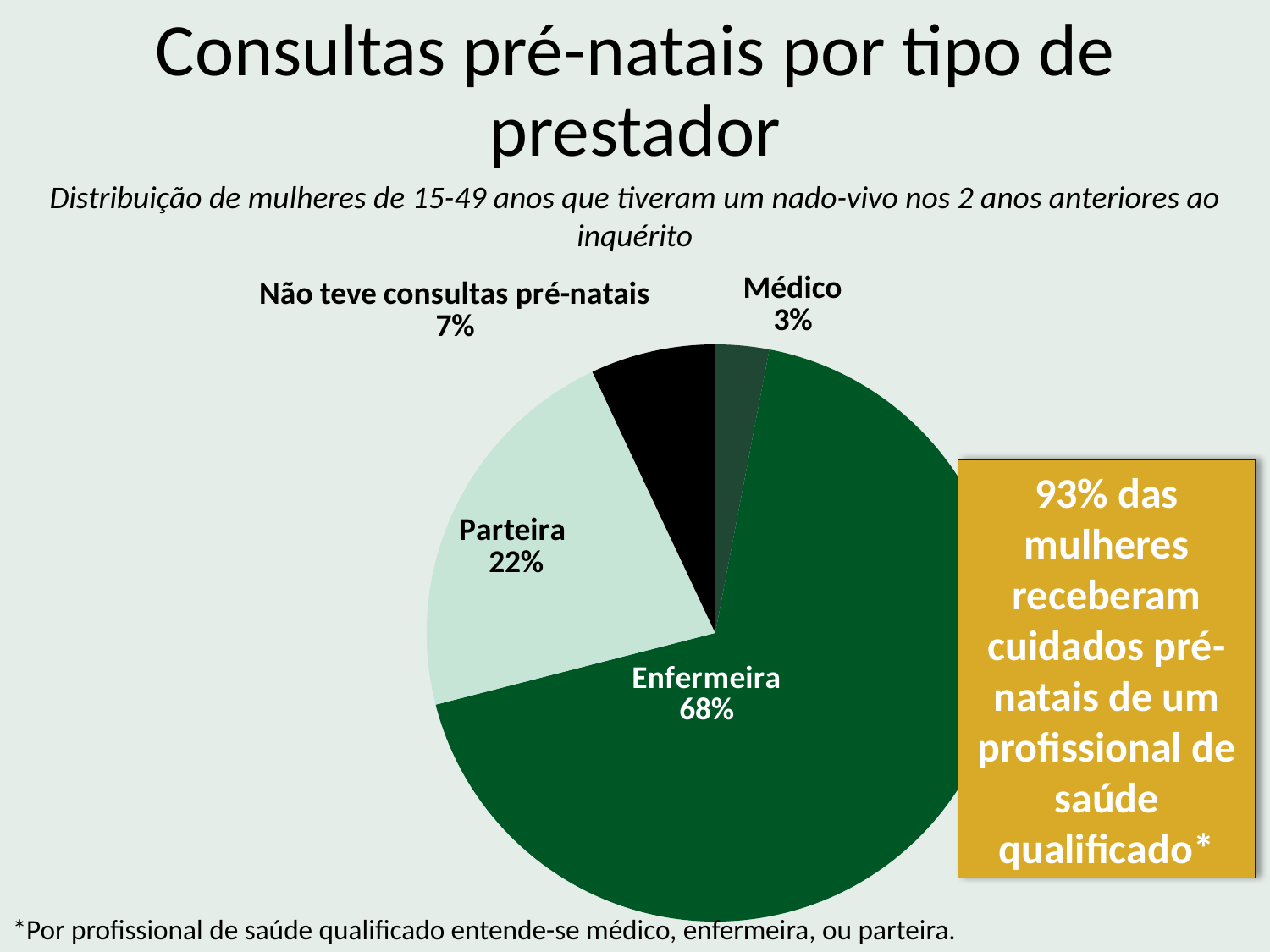

Consultas pré-natais por tipo de prestador
Distribuição de mulheres de 15-49 anos que tiveram um nado-vivo nos 2 anos anteriores ao inquérito

### Chart

| Category | Sales |
|---|---|
| Médico | 3.0 |
| Enfermeira | 68.0 |
| Parteira  | 22.0 |
| Não teve consultas pré-natais | 7.0 |
93% das mulheres receberam cuidados pré-natais de um profissional de saúde qualificado*
*Por profissional de saúde qualificado entende-se médico, enfermeira, ou parteira.